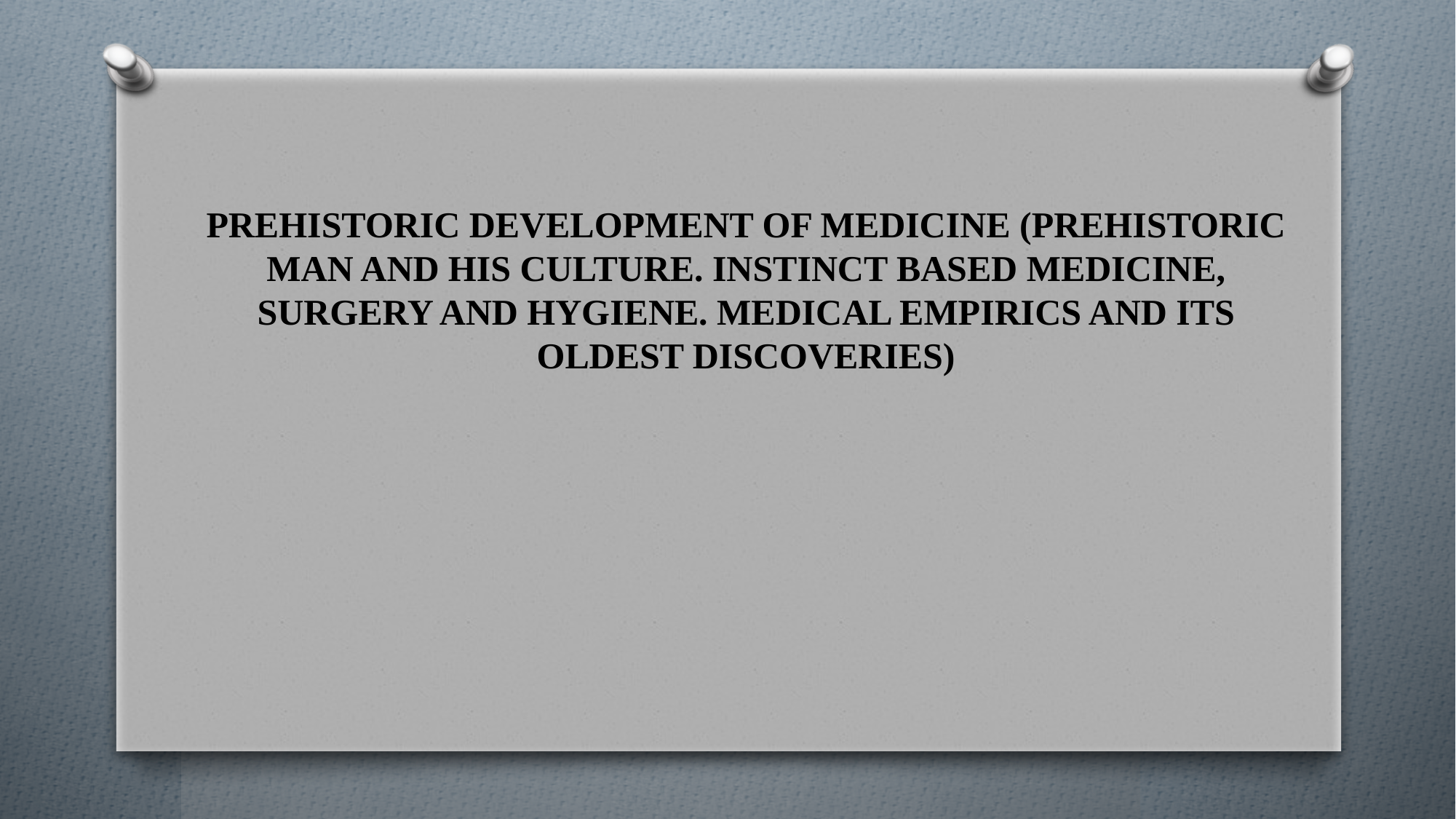

# PREHISTORIC DEVELOPMENT OF MEDICINE (PREHISTORIC MAN AND HIS CULTURE. INSTINCT BASED MEDICINE, SURGERY AND HYGIENE. MEDICAL EMPIRICS AND ITS OLDEST DISCOVERIES)